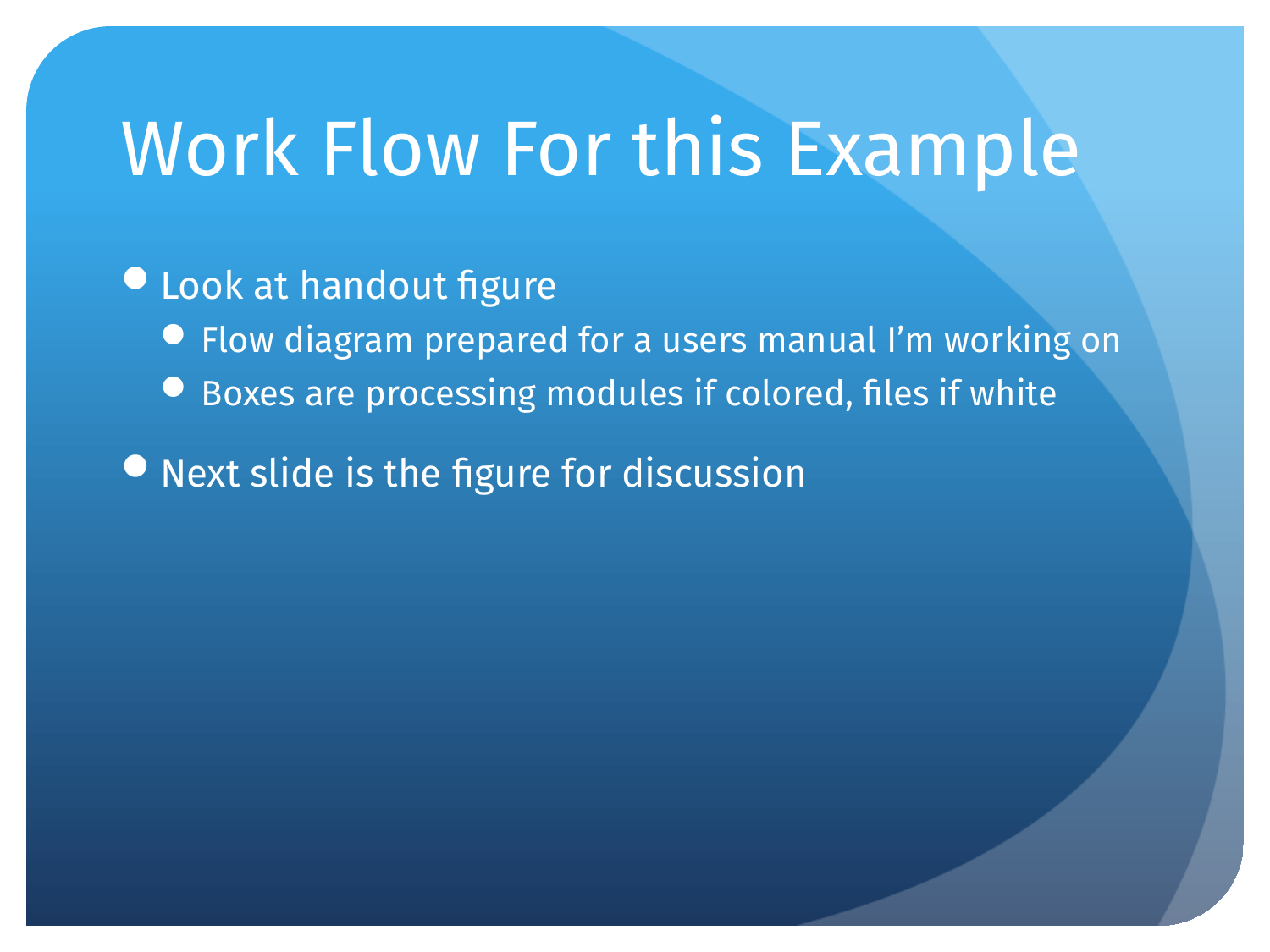

# Work Flow For this Example
Look at handout figure
Flow diagram prepared for a users manual I’m working on
Boxes are processing modules if colored, files if white
Next slide is the figure for discussion